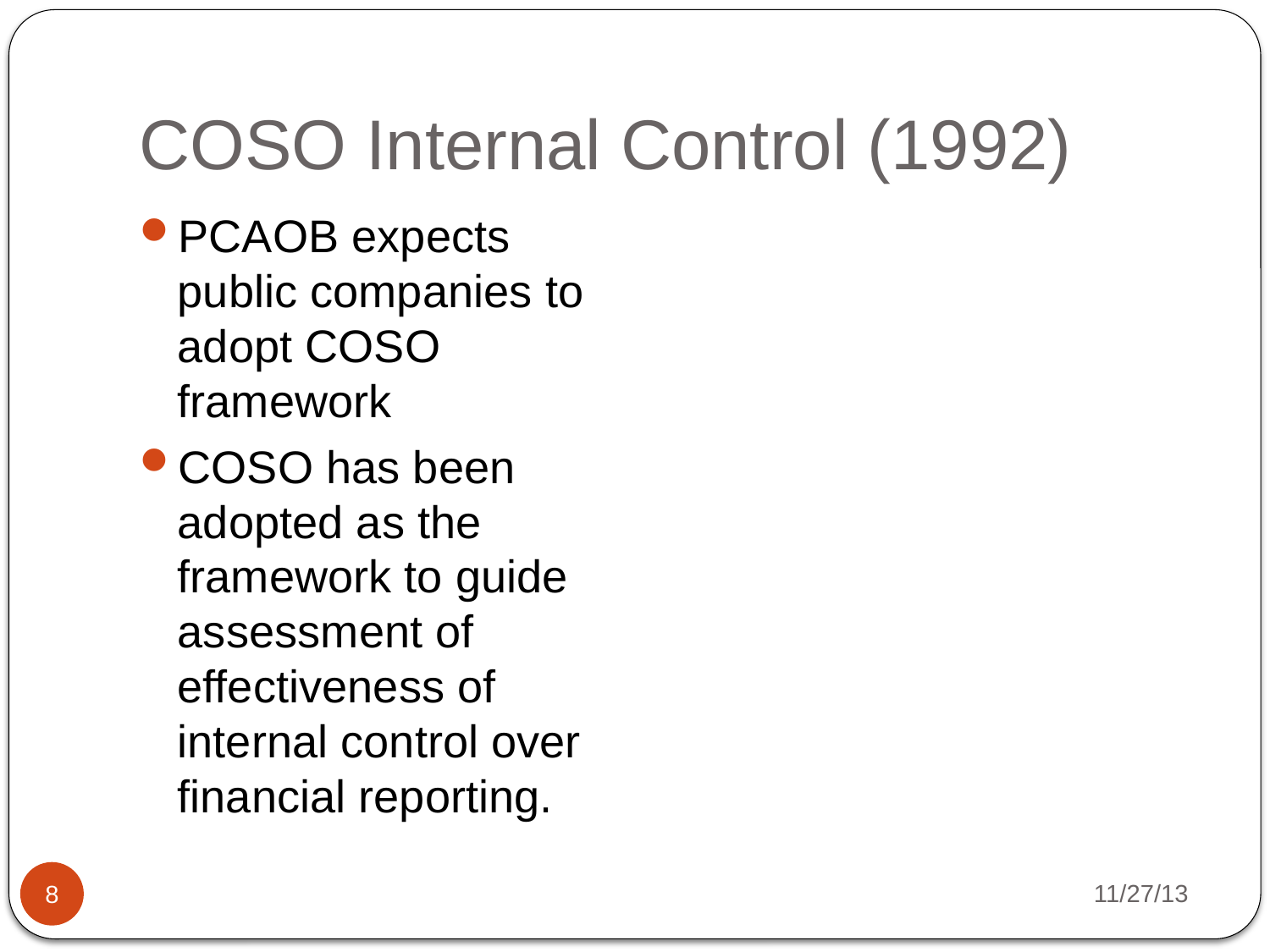

# COSO Internal Control (1992)
PCAOB expects public companies to adopt COSO framework
COSO has been adopted as the framework to guide assessment of effectiveness of internal control over financial reporting.

11/27/13
8